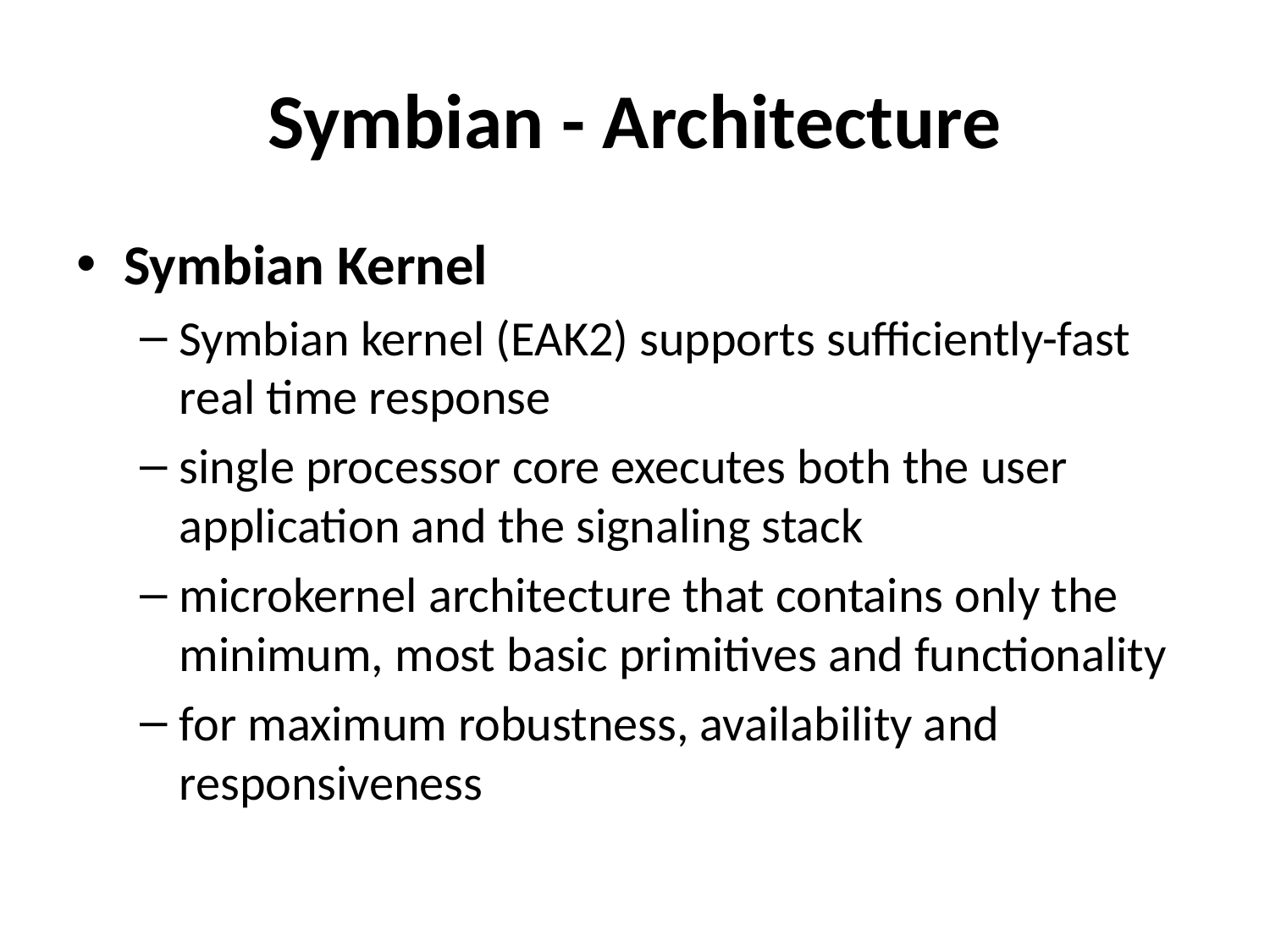

# Symbian - Architecture
Symbian Kernel
Symbian kernel (EAK2) supports sufficiently-fast real time response
single processor core executes both the user application and the signaling stack
microkernel architecture that contains only the minimum, most basic primitives and functionality
for maximum robustness, availability and responsiveness